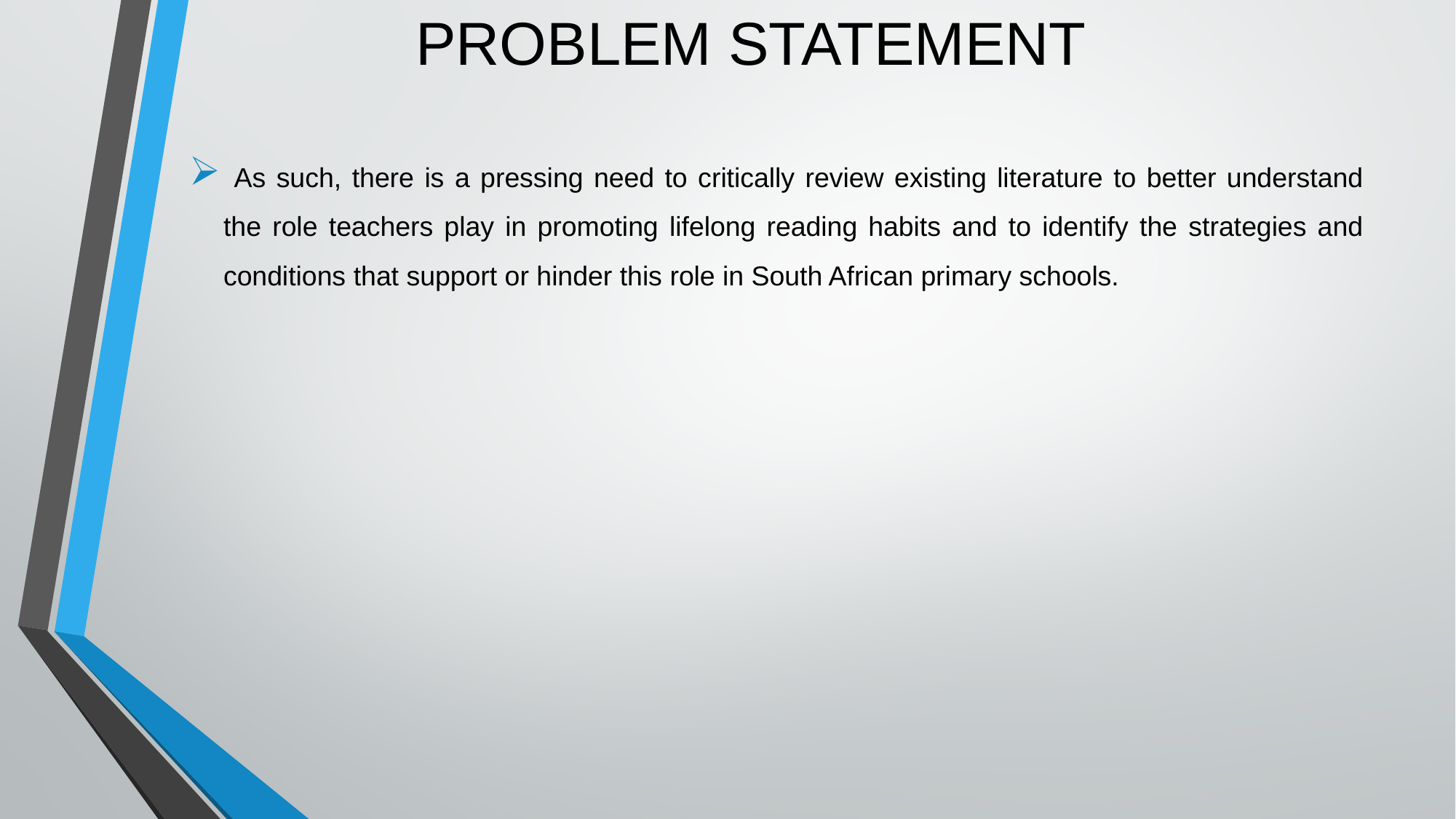

# PROBLEM STATEMENT
 As such, there is a pressing need to critically review existing literature to better understand the role teachers play in promoting lifelong reading habits and to identify the strategies and conditions that support or hinder this role in South African primary schools.